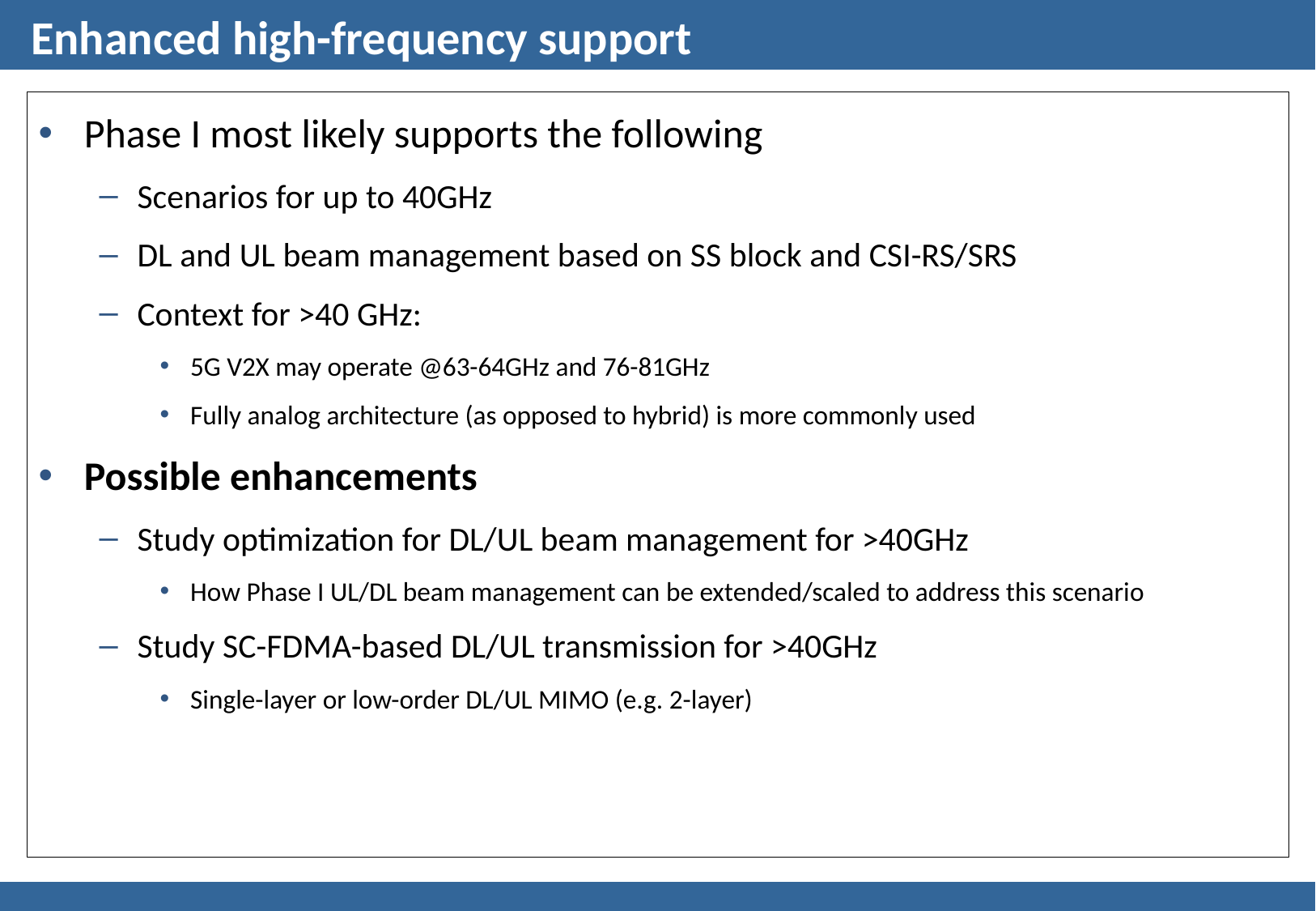

# Enhanced high-frequency support
Phase I most likely supports the following
Scenarios for up to 40GHz
DL and UL beam management based on SS block and CSI-RS/SRS
Context for >40 GHz:
5G V2X may operate @63-64GHz and 76-81GHz
Fully analog architecture (as opposed to hybrid) is more commonly used
Possible enhancements
Study optimization for DL/UL beam management for >40GHz
How Phase I UL/DL beam management can be extended/scaled to address this scenario
Study SC-FDMA-based DL/UL transmission for >40GHz
Single-layer or low-order DL/UL MIMO (e.g. 2-layer)